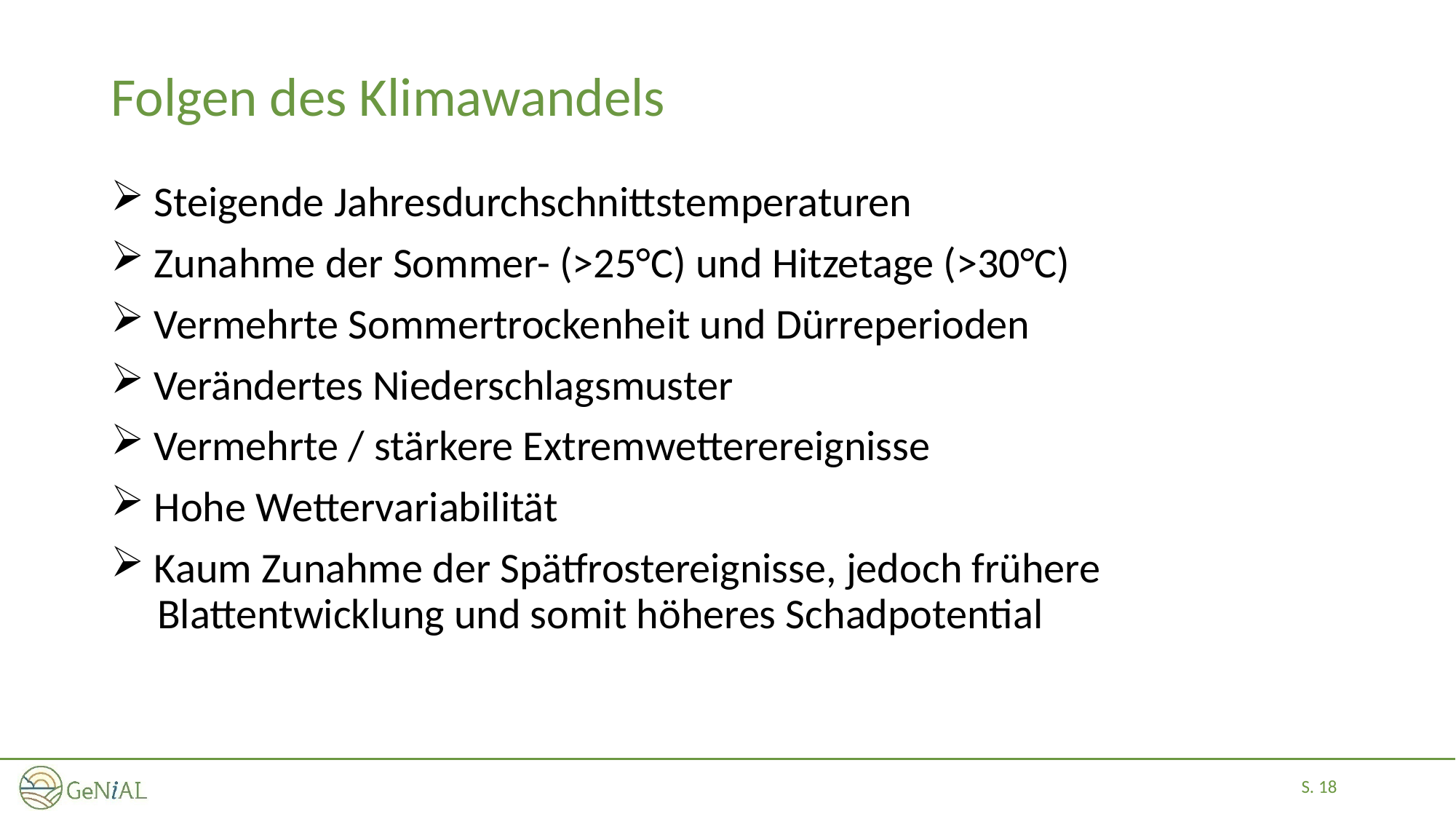

# Folgen des Klimawandels
 Steigende Jahresdurchschnittstemperaturen
 Zunahme der Sommer- (>25°C) und Hitzetage (>30°C)
 Vermehrte Sommertrockenheit und Dürreperioden
 Verändertes Niederschlagsmuster
 Vermehrte / stärkere Extremwetterereignisse
 Hohe Wettervariabilität
 Kaum Zunahme der Spätfrostereignisse, jedoch frühere
  Blattentwicklung und somit höheres Schadpotential